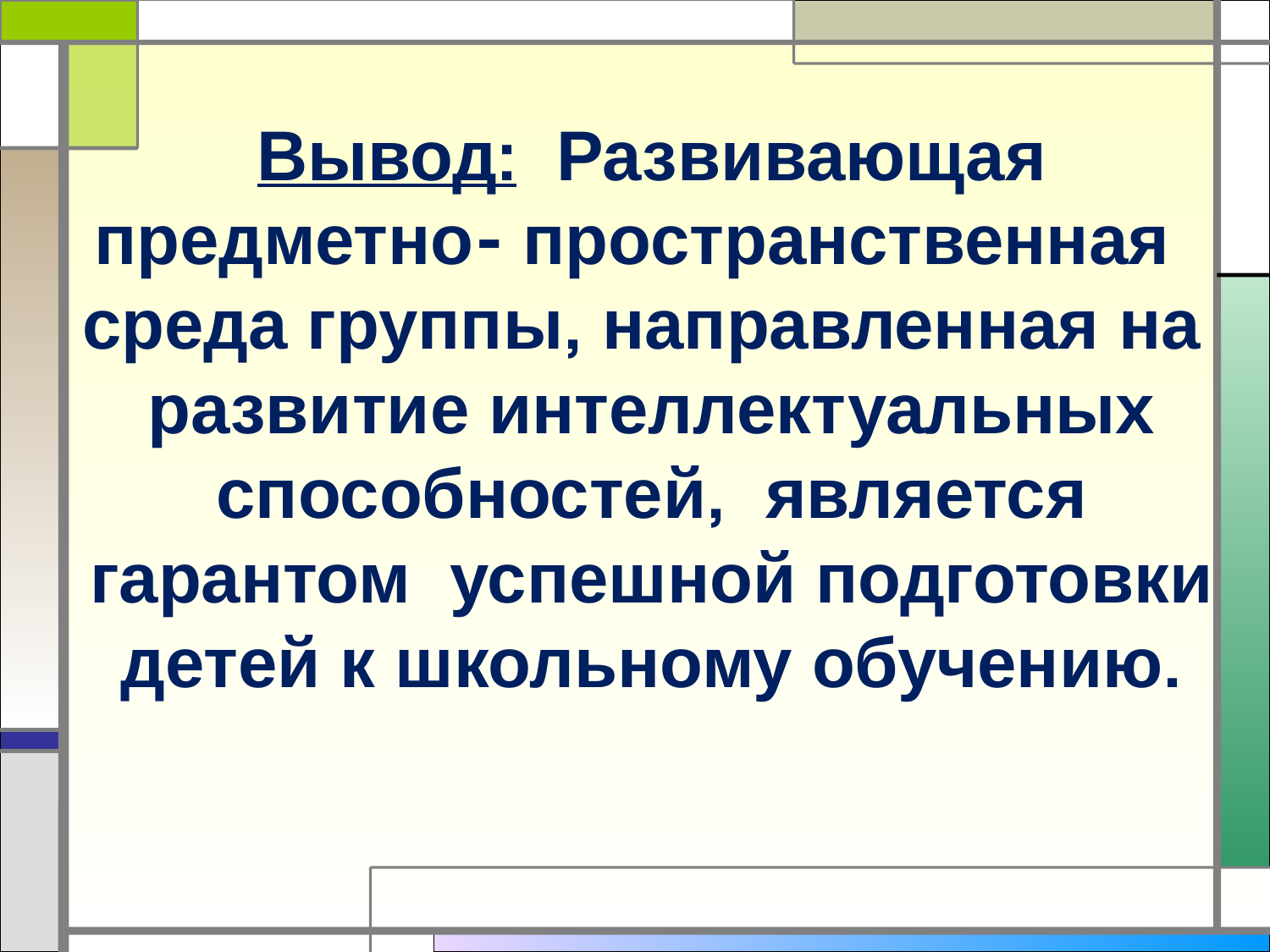

# Вывод:  Развивающая предметно- пространственная   среда группы, направленная на  развитие интеллектуальных способностей,  является гарантом  успешной подготовки детей к школьному обучению.